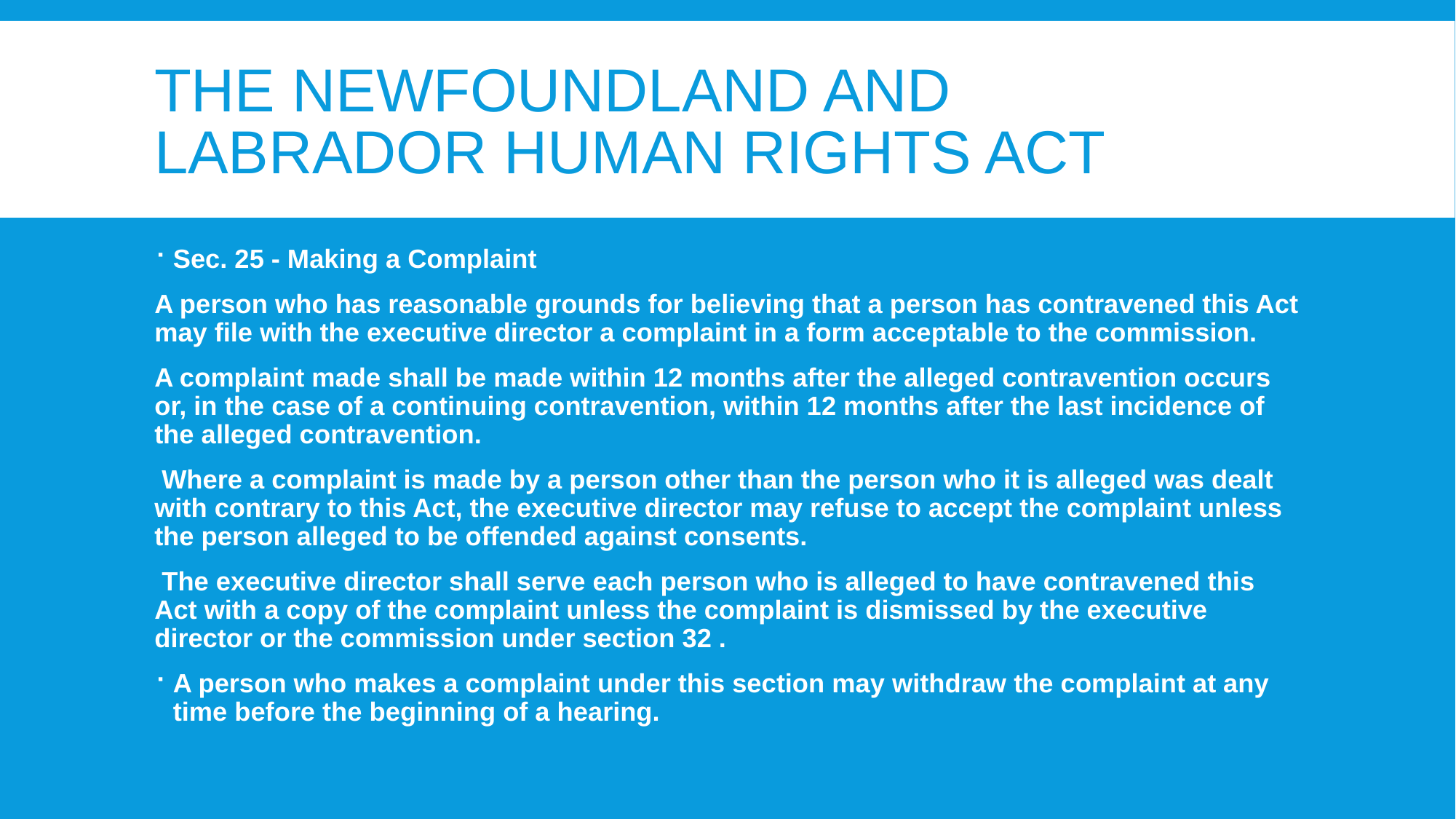

# The Newfoundland and Labrador Human Rights Act
Sec. 25 - Making a Complaint
A person who has reasonable grounds for believing that a person has contravened this Act may file with the executive director a complaint in a form acceptable to the commission.
A complaint made shall be made within 12 months after the alleged contravention occurs or, in the case of a continuing contravention, within 12 months after the last incidence of the alleged contravention.
 Where a complaint is made by a person other than the person who it is alleged was dealt with contrary to this Act, the executive director may refuse to accept the complaint unless the person alleged to be offended against consents.
 The executive director shall serve each person who is alleged to have contravened this Act with a copy of the complaint unless the complaint is dismissed by the executive director or the commission under section 32 .
A person who makes a complaint under this section may withdraw the complaint at any time before the beginning of a hearing.